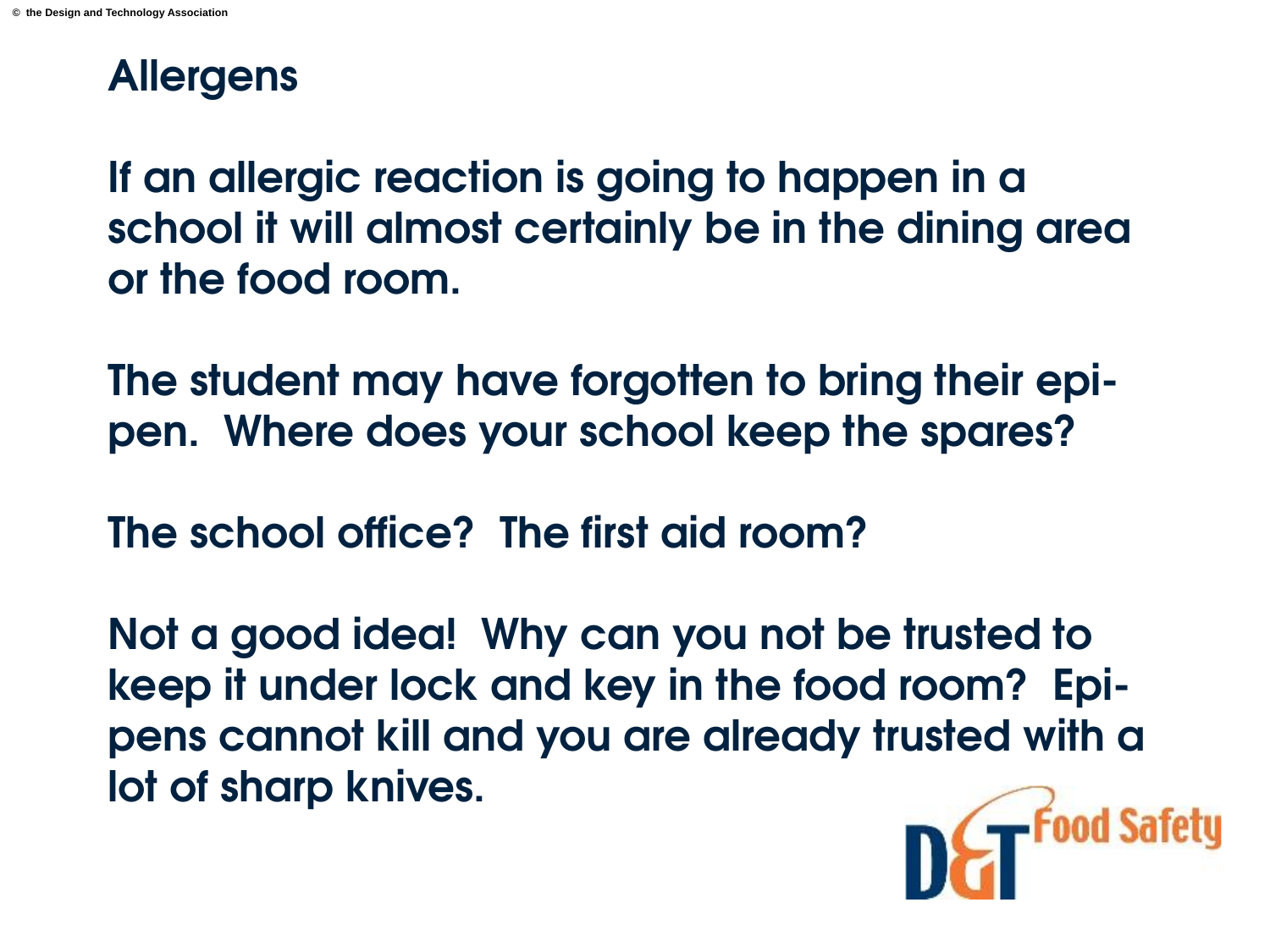

# Allergens If an allergic reaction is going to happen in a school it will almost certainly be in the dining area or the food room. The student may have forgotten to bring their epi-pen.  Where does your school keep the spares? The school office?  The first aid room? Not a good idea!  Why can you not be trusted to keep it under lock and key in the food room?  Epi-pens cannot kill and you are already trusted with a lot of sharp knives.